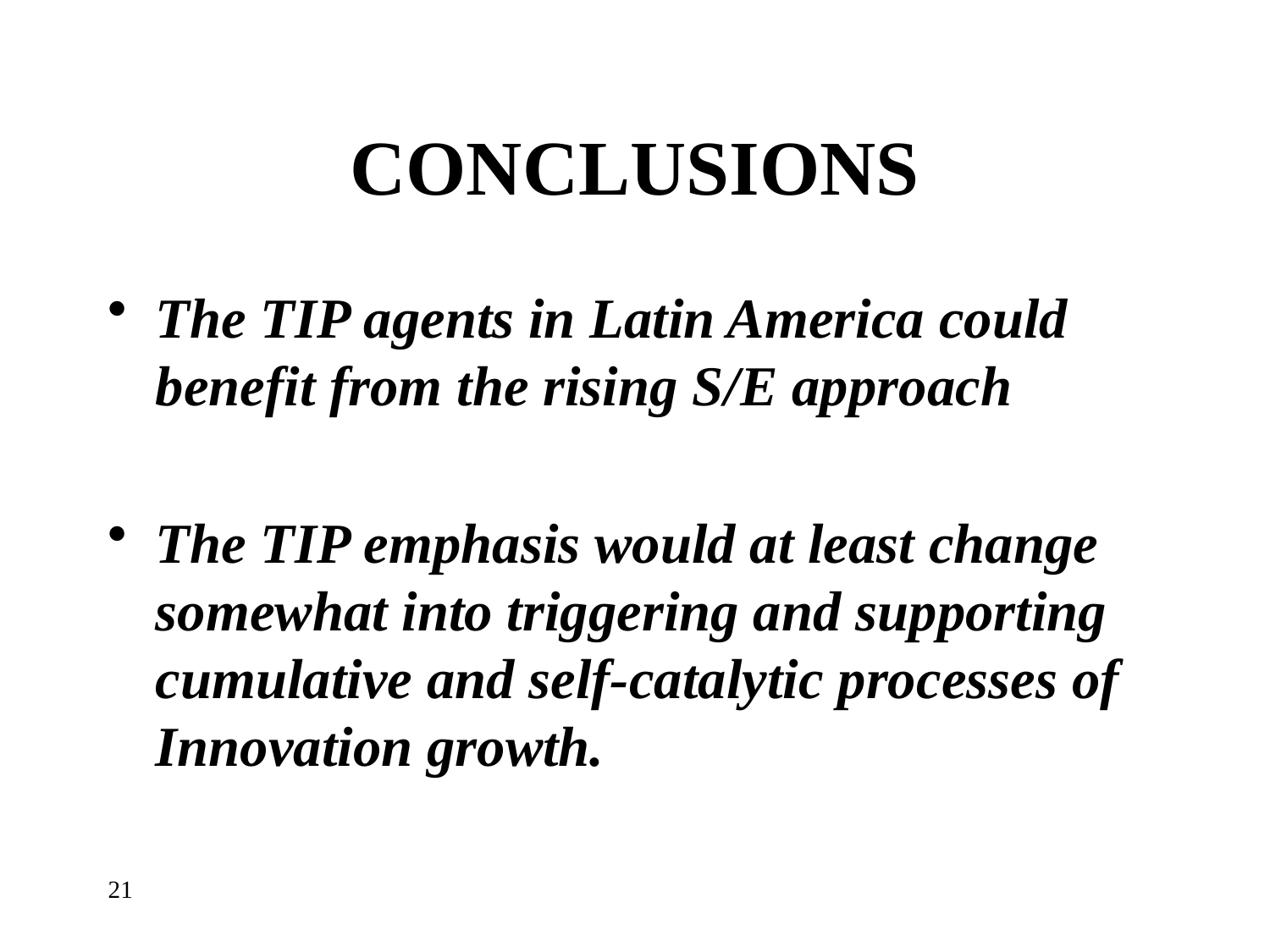

# CONCLUSIONS
The TIP agents in Latin America could benefit from the rising S/E approach

The TIP emphasis would at least change somewhat into triggering and supporting cumulative and self-catalytic processes of Innovation growth.
21